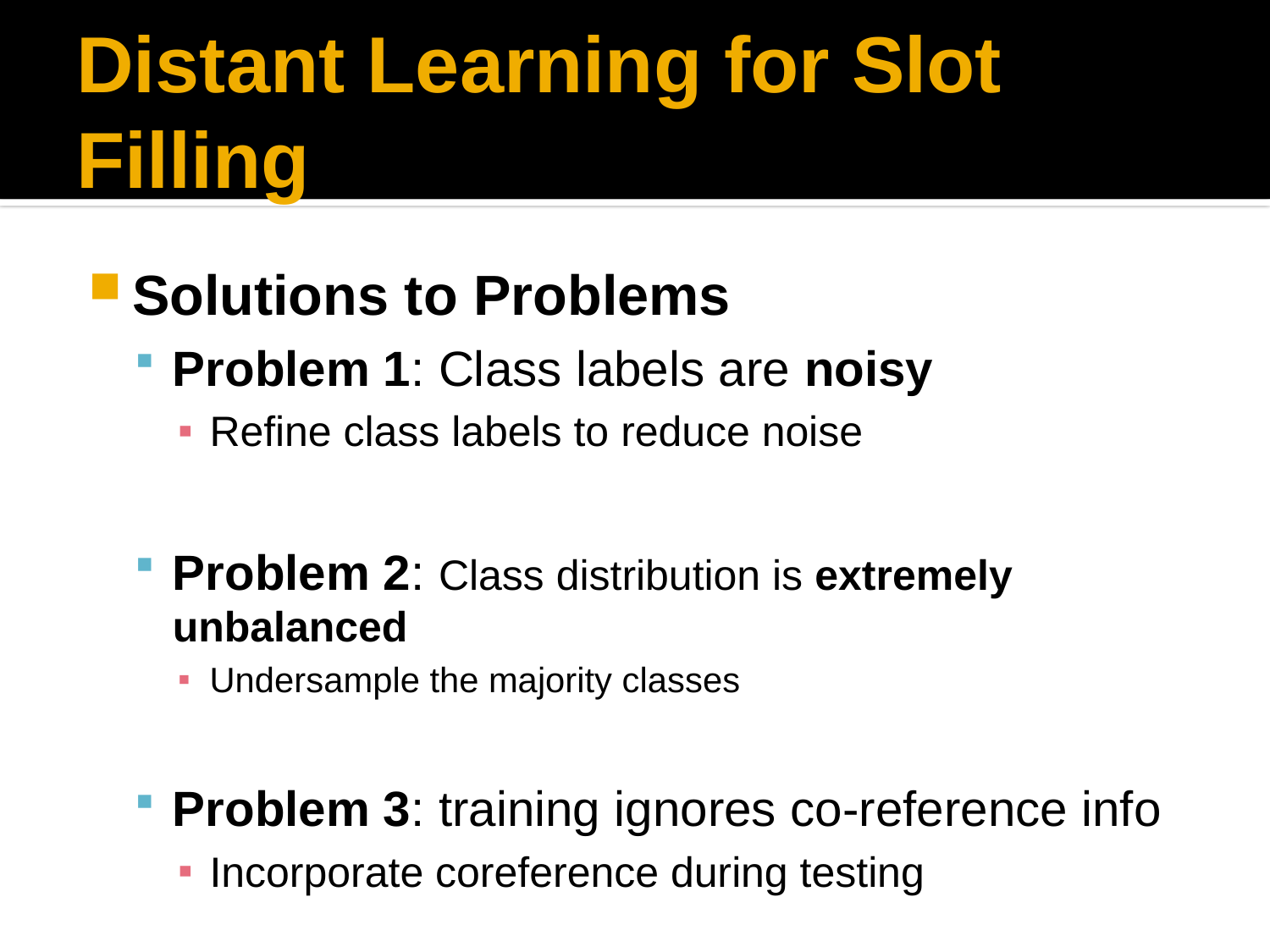

# Distant Learning for Slot Filling
Solutions to Problems
Problem 1: Class labels are noisy
Refine class labels to reduce noise

Problem 2: Class distribution is extremely unbalanced
Undersample the majority classes

Problem 3: training ignores co-reference info
Incorporate coreference during testing